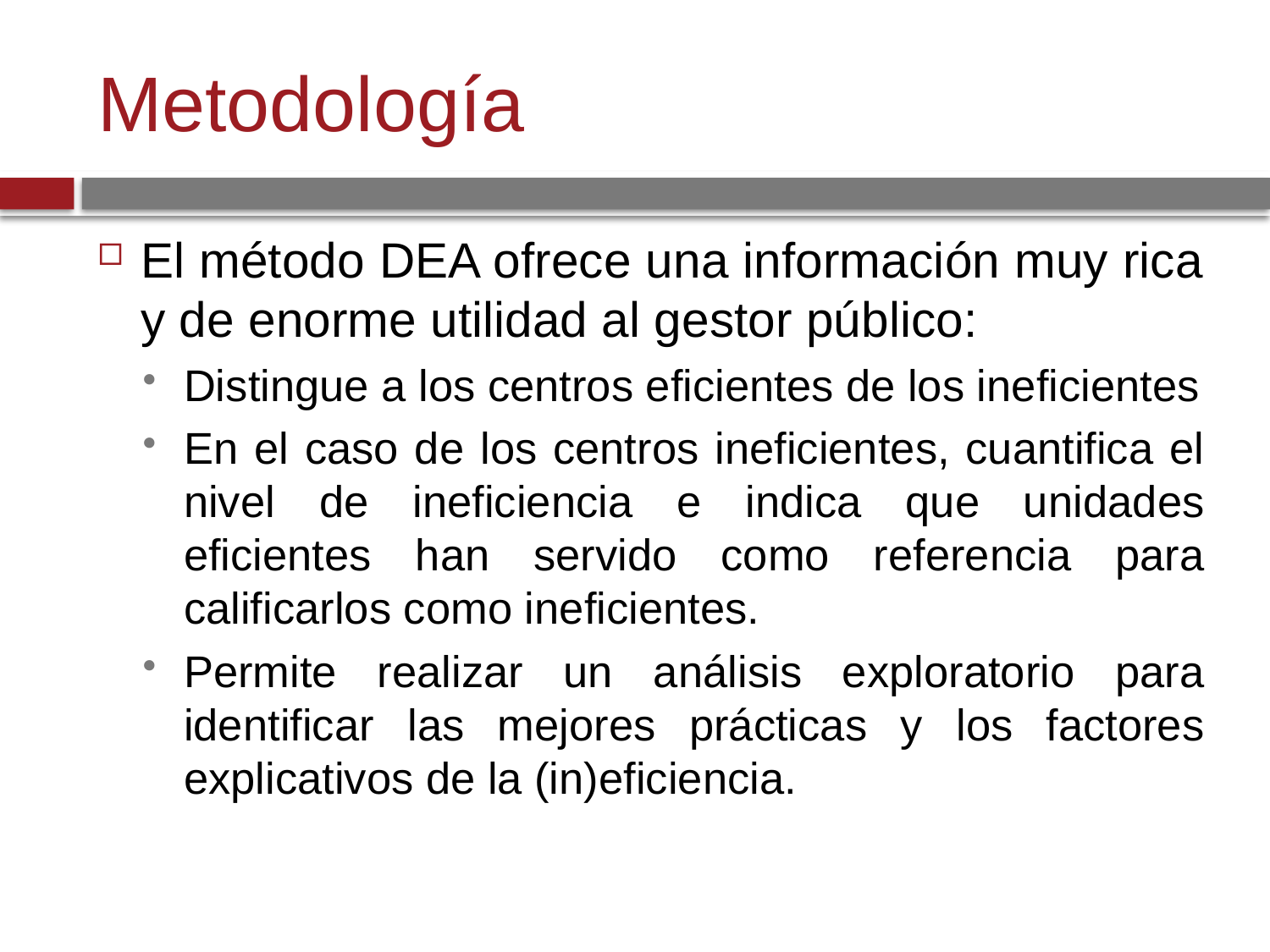

# Metodología
El método DEA ofrece una información muy rica y de enorme utilidad al gestor público:
Distingue a los centros eficientes de los ineficientes
En el caso de los centros ineficientes, cuantifica el nivel de ineficiencia e indica que unidades eficientes han servido como referencia para calificarlos como ineficientes.
Permite realizar un análisis exploratorio para identificar las mejores prácticas y los factores explicativos de la (in)eficiencia.